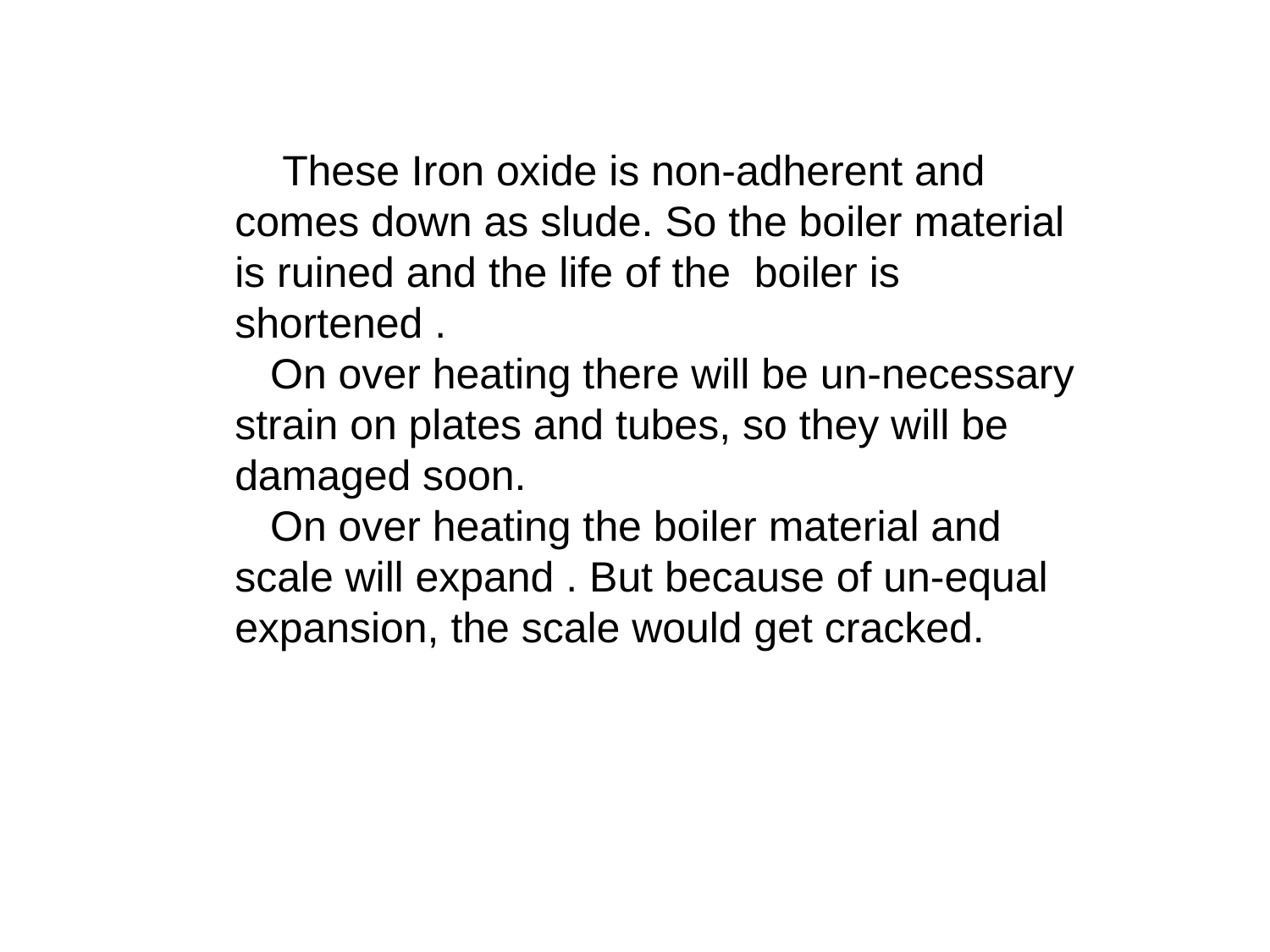

These Iron oxide is non-adherent and comes down as slude. So the boiler material is ruined and the life of the  boiler is shortened .
   On over heating there will be un-necessary strain on plates and tubes, so they will be damaged soon.
   On over heating the boiler material and scale will expand . But because of un-equal expansion, the scale would get cracked.